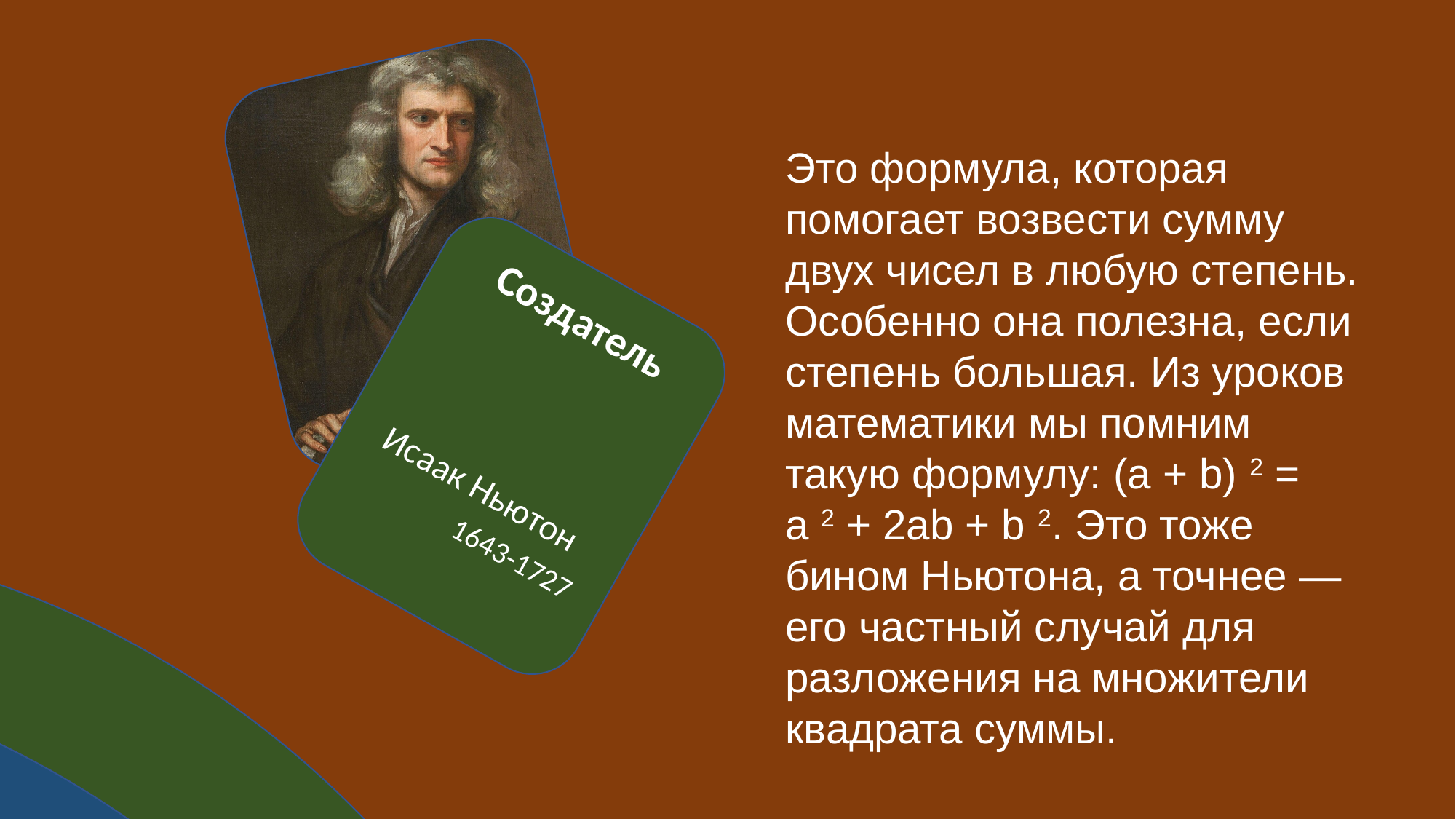

Это формула, которая помогает возвести сумму двух чисел в любую степень. Особенно она полезна, если степень большая. Из уроков математики мы помним такую формулу: (a + b) 2 = a 2 + 2ab + b 2. Это тоже бином Ньютона, а точнее — его частный случай для разложения на множители квадрата суммы.

Создатель
Исаак Ньютон
1643-1727